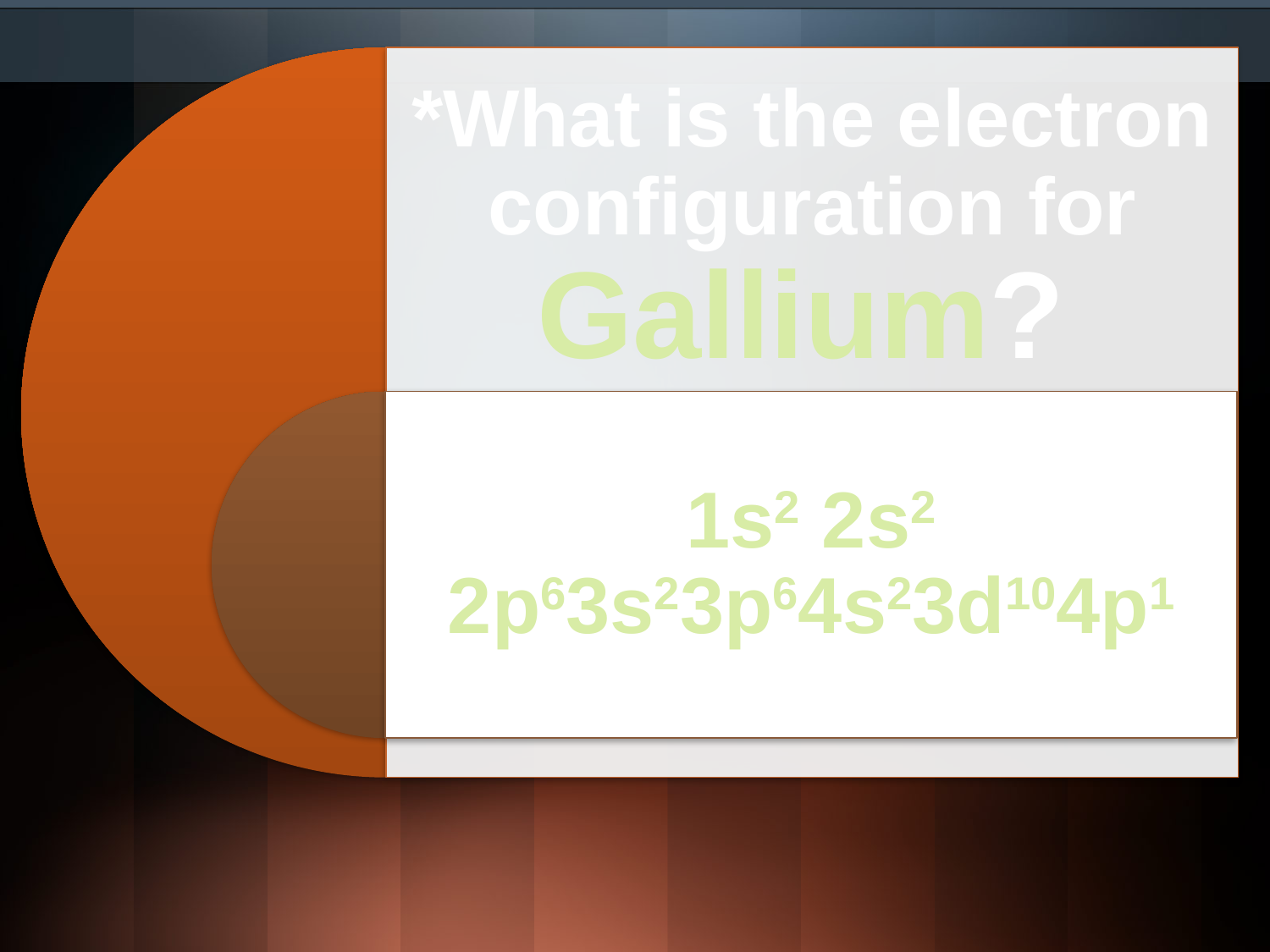

*What is the electron configuration for Gallium?

1s2 2s2 2p63s23p64s23d104p1